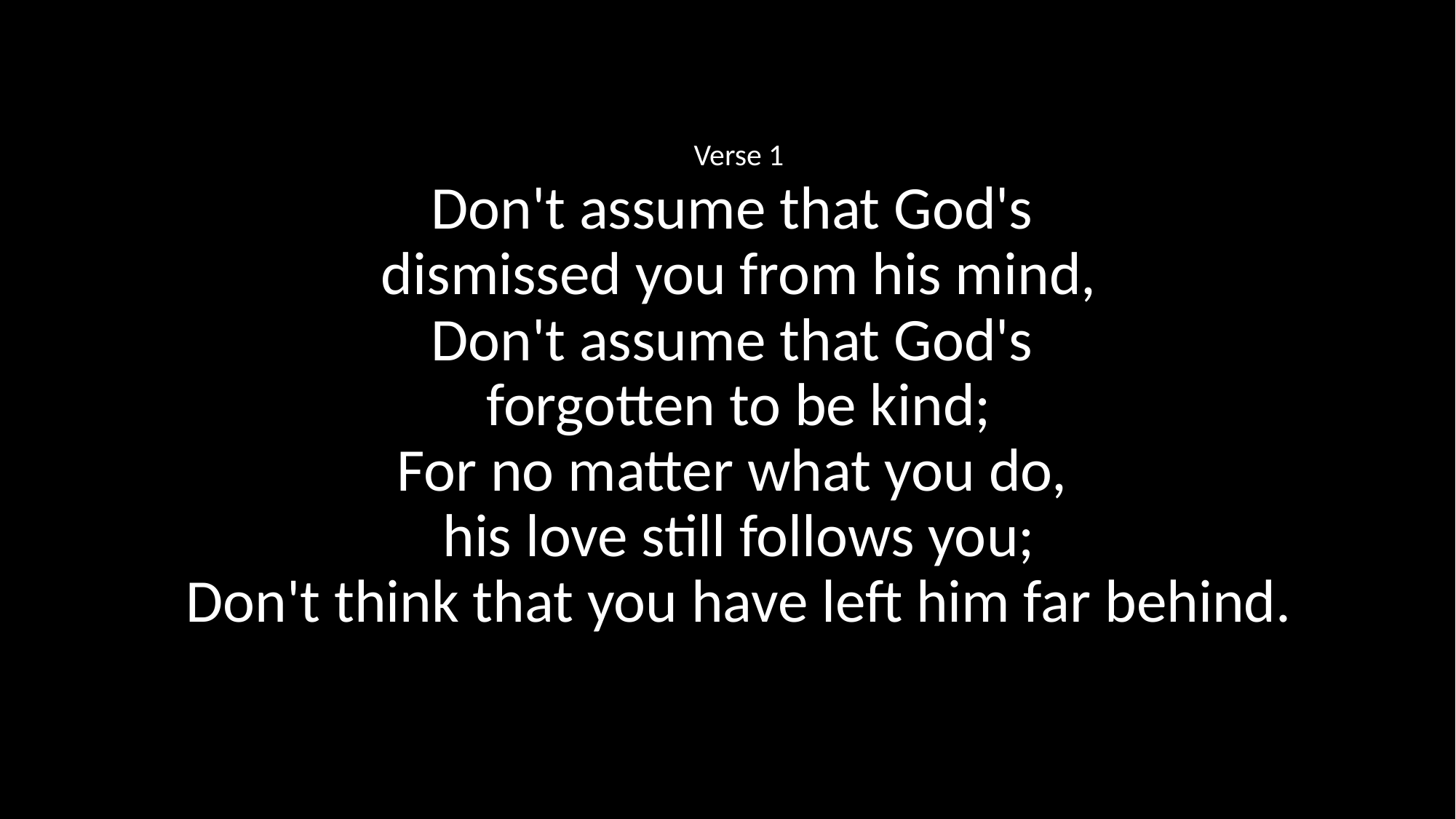

Verse 1
Don't assume that God's
dismissed you from his mind,
Don't assume that God's
forgotten to be kind;
For no matter what you do,
his love still follows you;
Don't think that you have left him far behind.